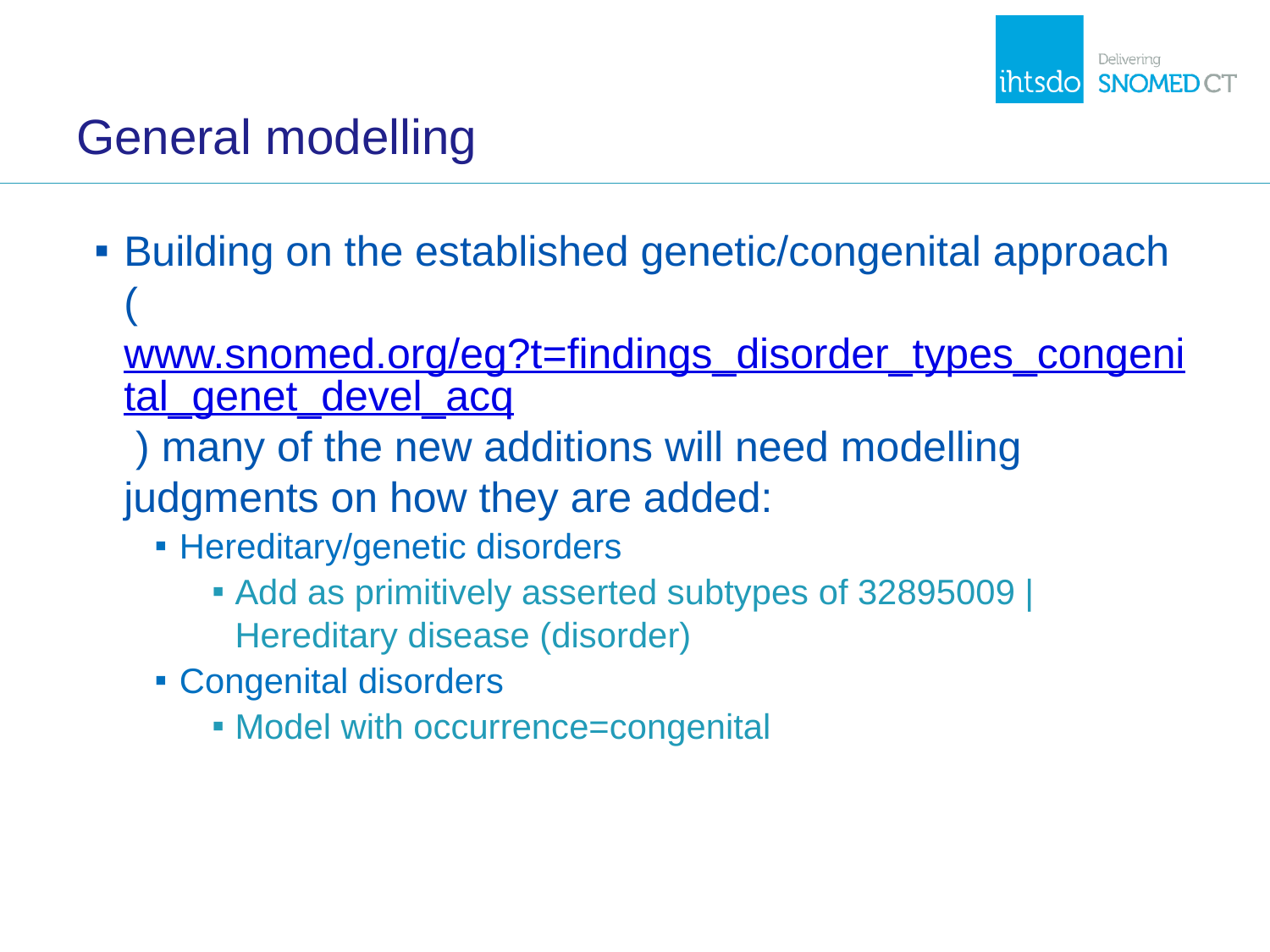

# General modelling
Building on the established genetic/congenital approach (www.snomed.org/eg?t=findings_disorder_types_congenital_genet_devel_acq ) many of the new additions will need modelling judgments on how they are added:
Hereditary/genetic disorders
Add as primitively asserted subtypes of 32895009 | Hereditary disease (disorder)
Congenital disorders
Model with occurrence=congenital